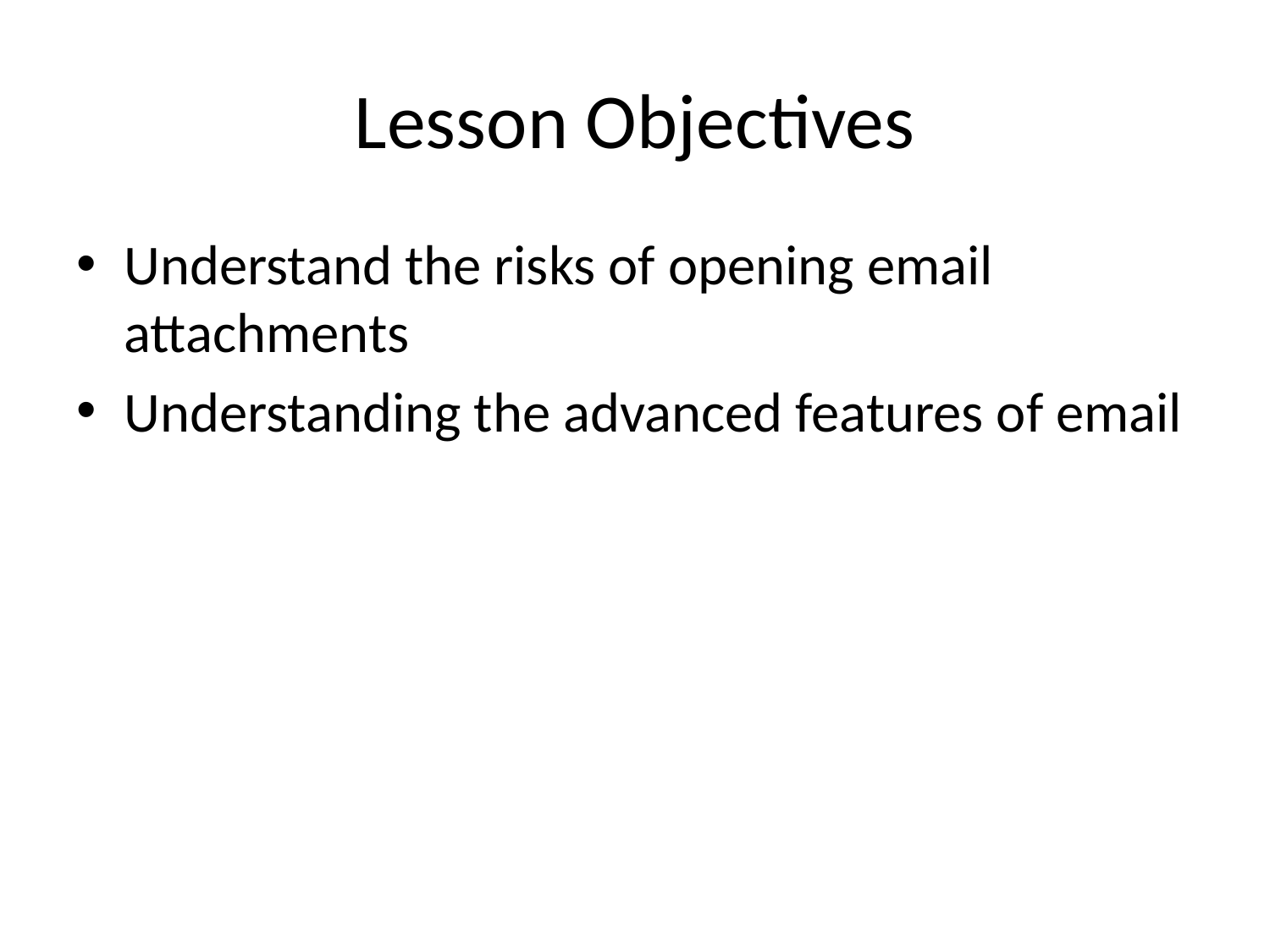

# Lesson Objectives
Understand the risks of opening email attachments
Understanding the advanced features of email